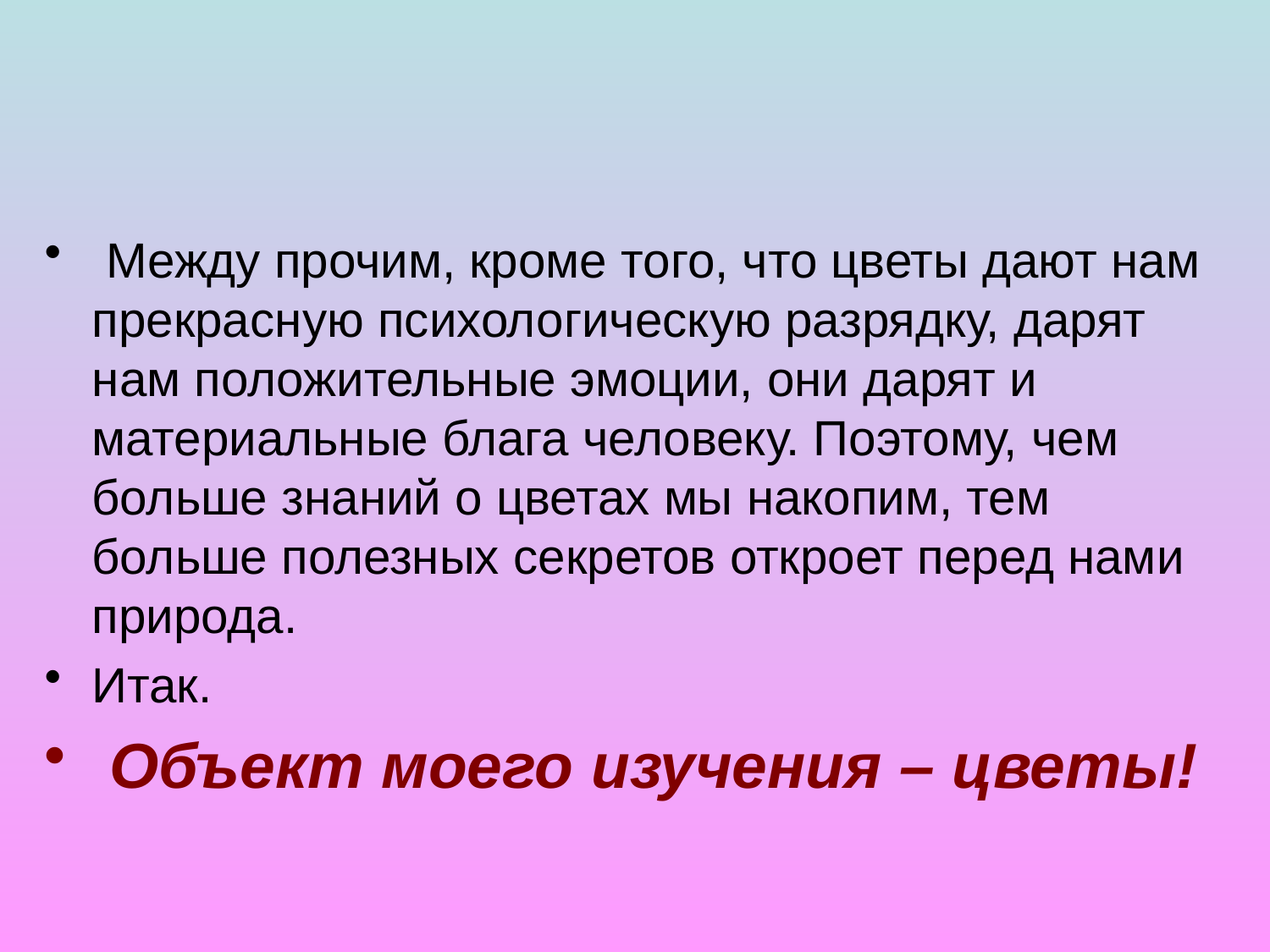

#
 Между прочим, кроме того, что цветы дают нам прекрасную психологическую разрядку, дарят нам положительные эмоции, они дарят и материальные блага человеку. Поэтому, чем больше знаний о цветах мы накопим, тем больше полезных секретов откроет перед нами природа.
Итак.
 Объект моего изучения – цветы!